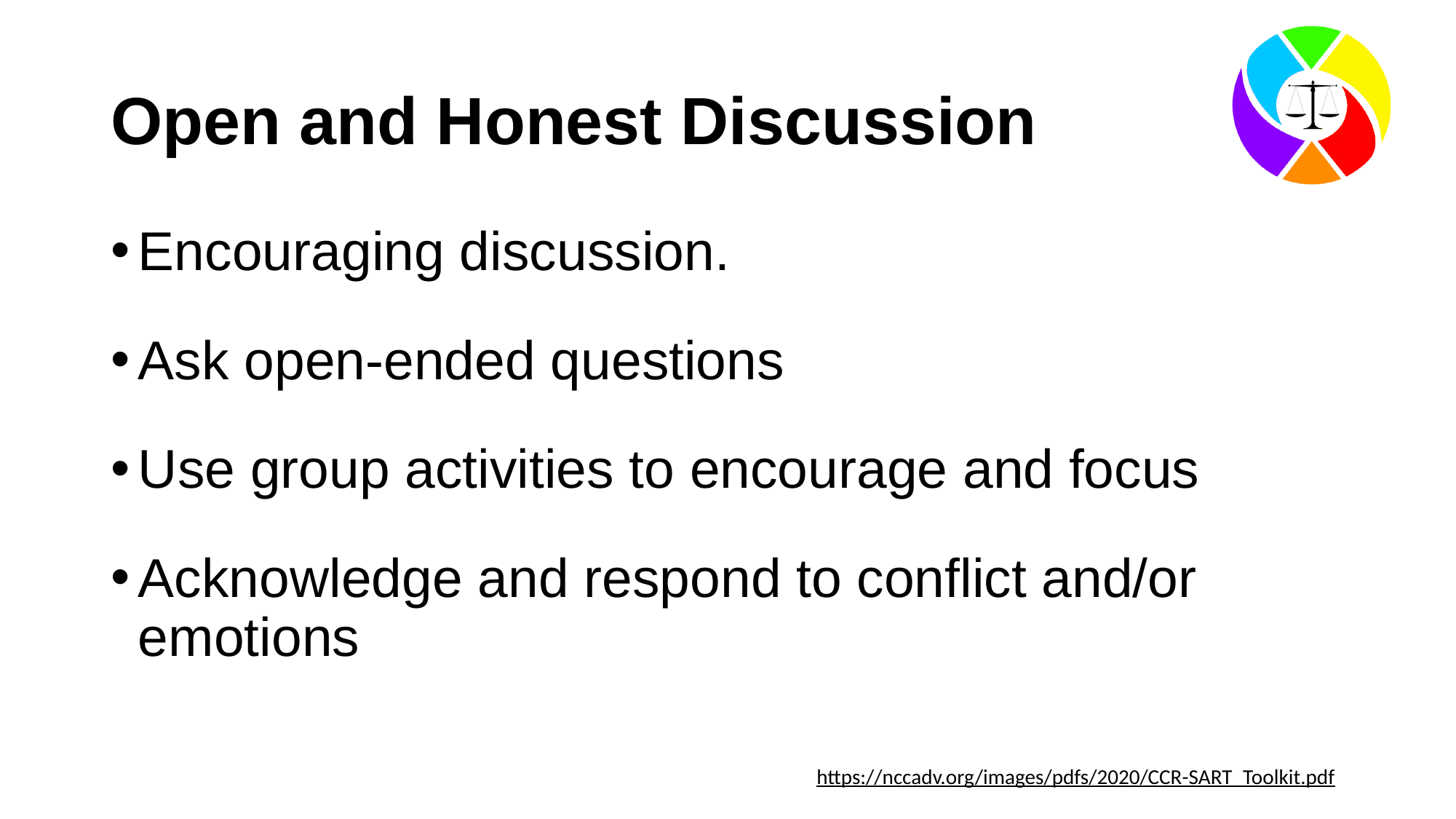

# Open and Honest Discussion
Encouraging discussion.

Ask open-ended questions

Use group activities to encourage and focus

Acknowledge and respond to conflict and/or emotions
https://nccadv.org/images/pdfs/2020/CCR-SART_Toolkit.pdf